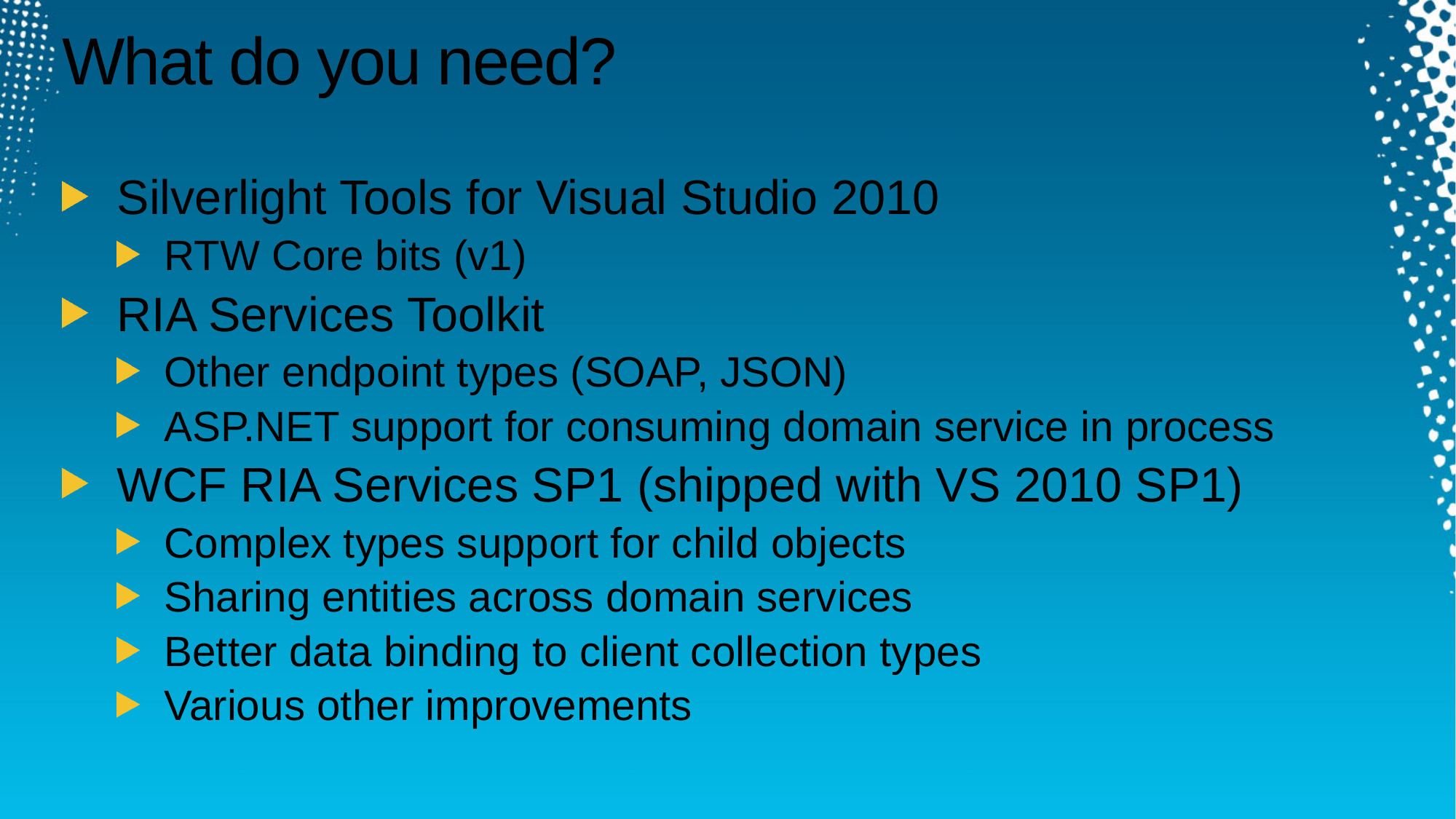

# What do you need?
Silverlight Tools for Visual Studio 2010
RTW Core bits (v1)
RIA Services Toolkit
Other endpoint types (SOAP, JSON)
ASP.NET support for consuming domain service in process
WCF RIA Services SP1 (shipped with VS 2010 SP1)
Complex types support for child objects
Sharing entities across domain services
Better data binding to client collection types
Various other improvements